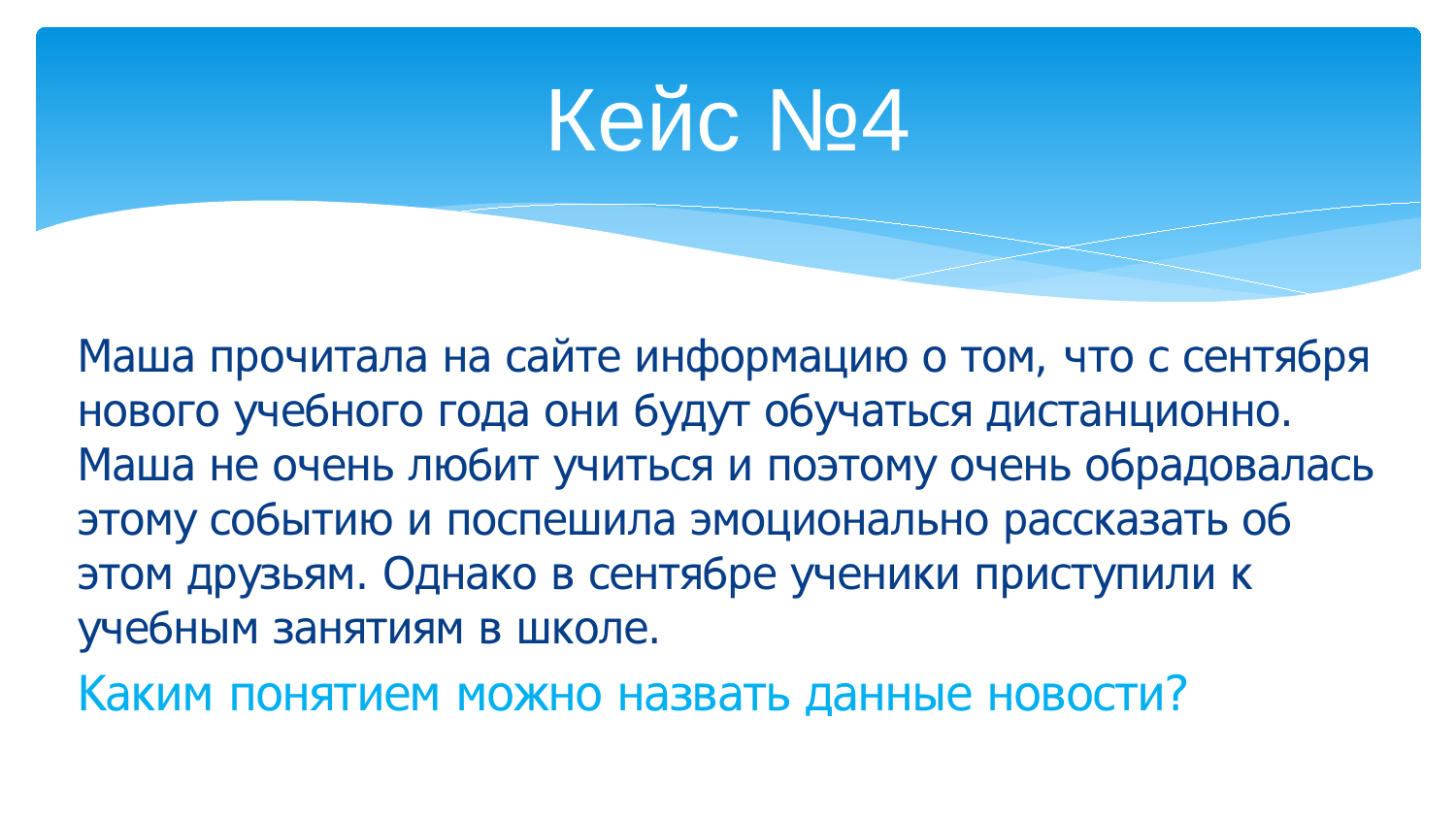

# Кейс №4
Маша прочитала на сайте информацию о том, что с сентября нового учебного года они будут обучаться дистанционно. Маша не очень любит учиться и поэтому очень обрадовалась этому событию и поспешила эмоционально рассказать об этом друзьям. Однако в сентябре ученики приступили к учебным занятиям в школе.
Каким понятием можно назвать данные новости?